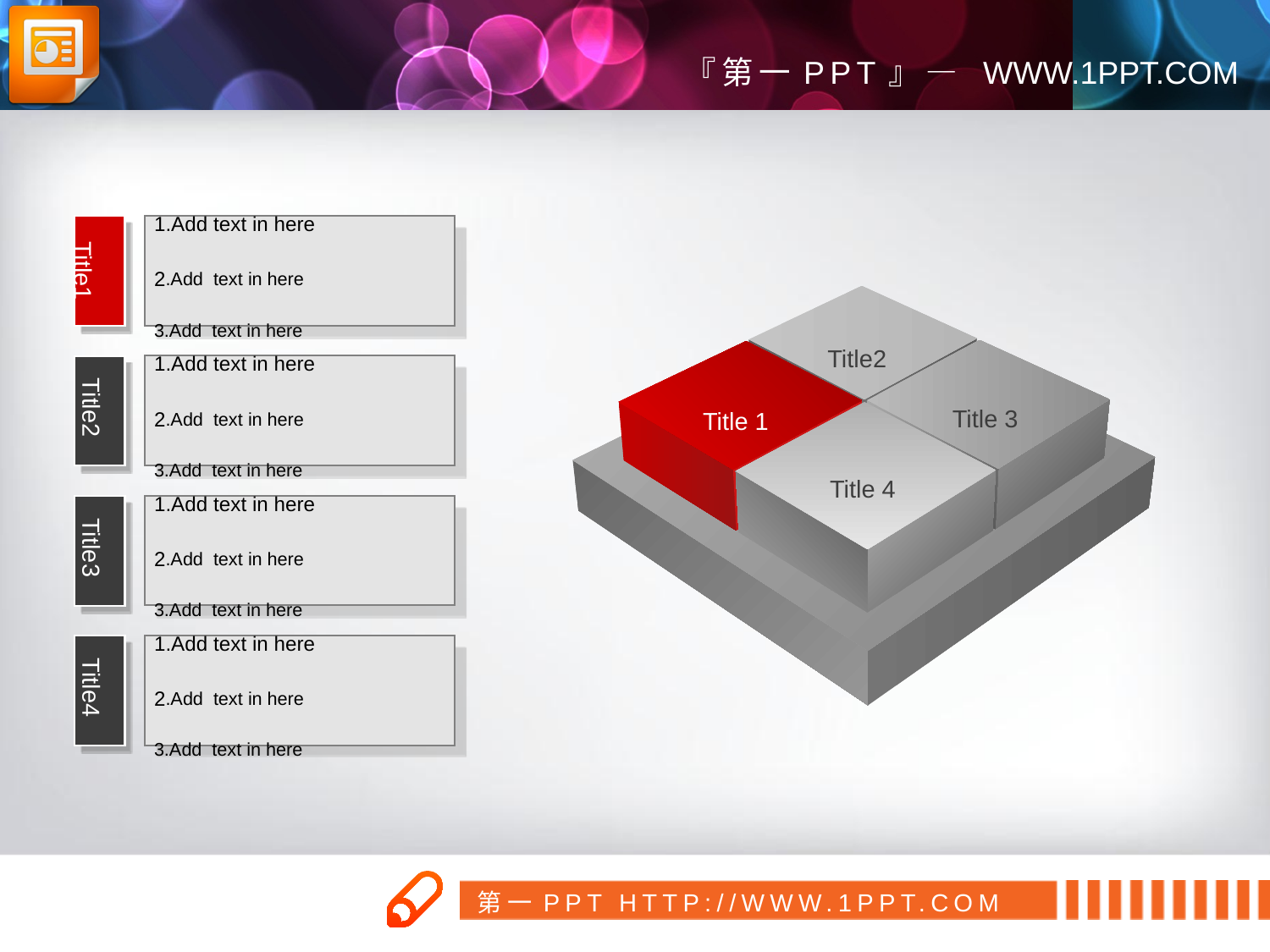

1.Add text in here
2.Add  text in here
3.Add  text in here
Title1

Title2

Title 3

Title 1

Title 4

Title2
1.Add text in here
2.Add  text in here
3.Add  text in here

1.Add text in here
2.Add  text in here
3.Add  text in here

Title3

1.Add text in here
2.Add  text in here
3.Add  text in here

Title4